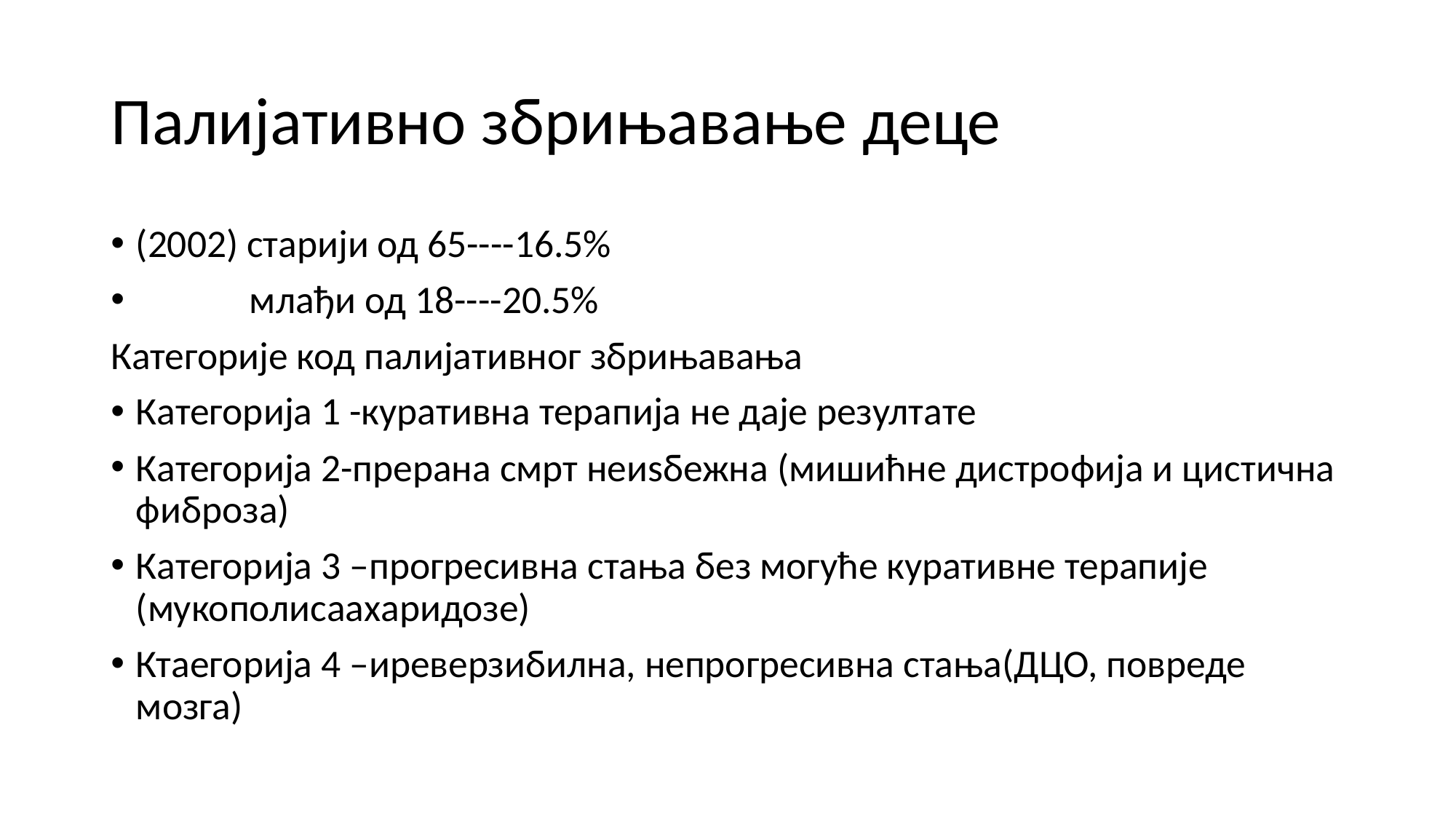

# Палијативно збрињавање деце
(2002) старији од 65----16.5%
             млађи од 18----20.5%
Категорије код палијативног збрињавања
Категорија 1 -куративна терапија не даје резултате
Категорија 2-прерана смрт неиѕбежна (мишићне дистрофија и цистична фиброза)
Категорија 3 –прогресивна стања без могуће куративне терапије (мукополисаахаридозе)
Ктаегорија 4 –иреверзибилна, непрогресивна стања(ДЦО, повреде мозга)